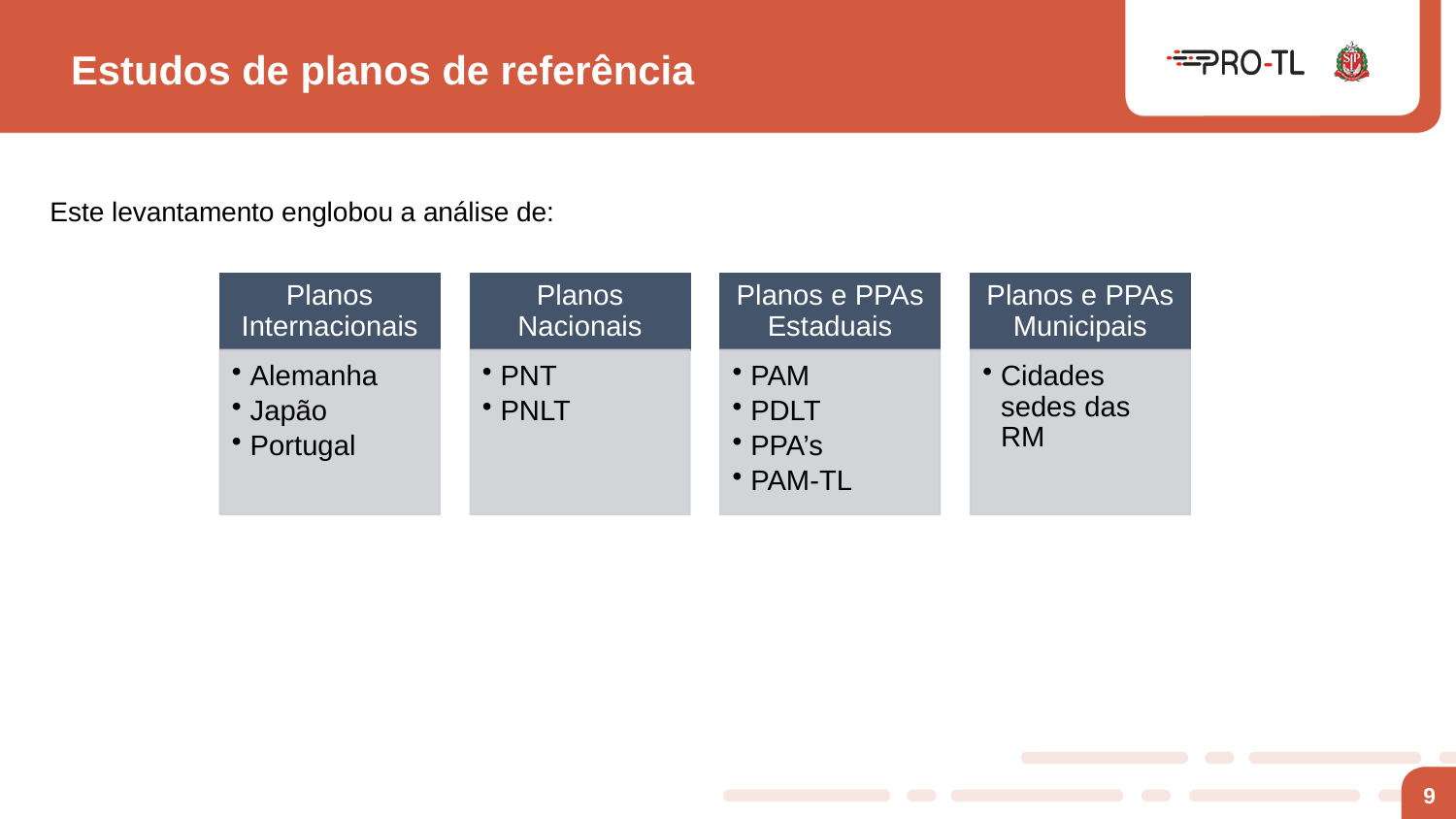

Estudos de planos de referência
Este levantamento englobou a análise de:
Planos Internacionais
Alemanha
Japão
Portugal
Planos Nacionais
PNT
PNLT
Planos e PPAs Estaduais
PAM
PDLT
PPA’s
PAM-TL
Planos e PPAs Municipais
Cidades sedes das RM
9